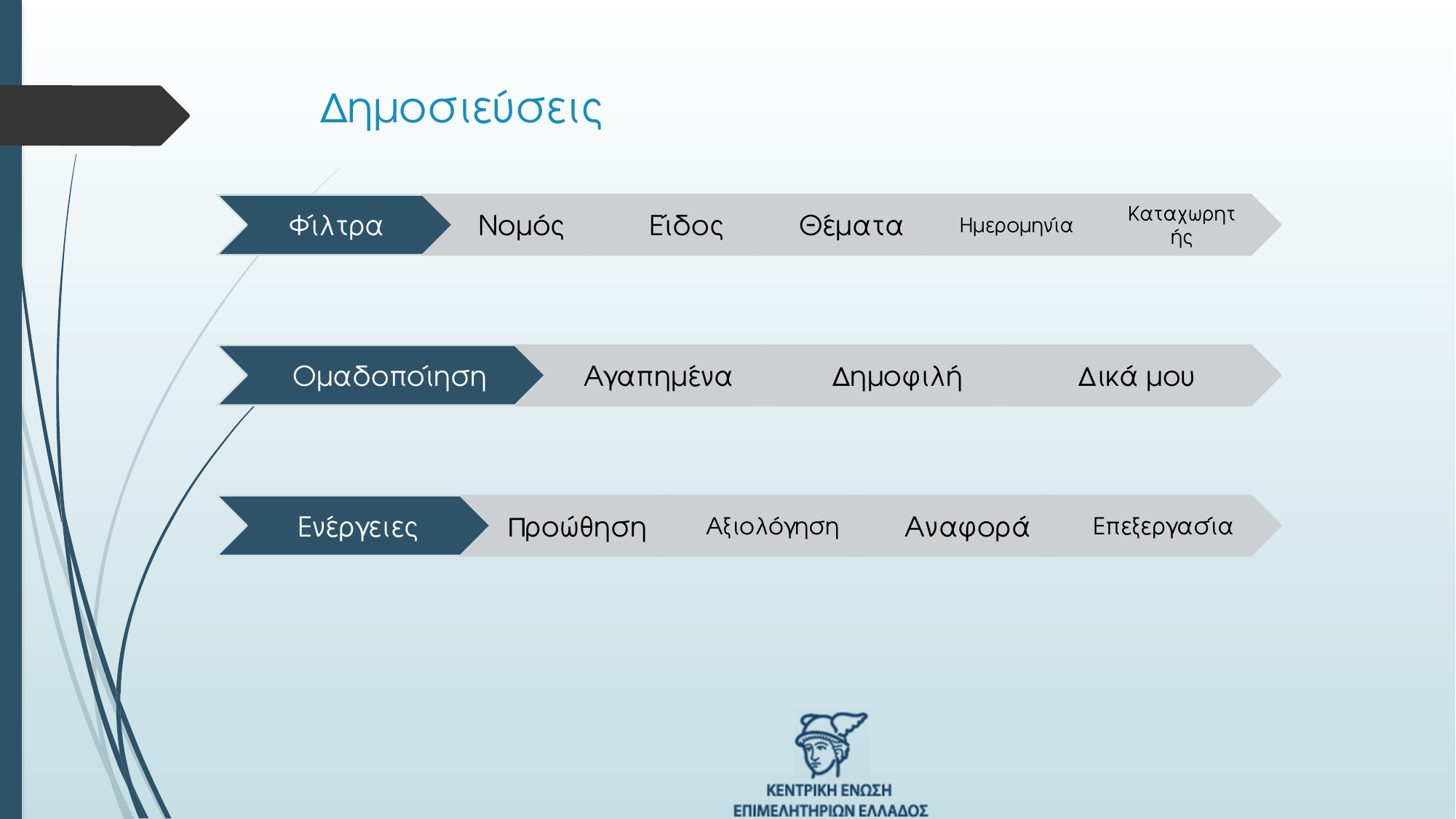

# Δημοσιεύσεις
Φίλτρα
Νομός
Είδος
Ομαδοποίηση
Αγαπημένα
Δημοφιλή
Αναφορά
Θέματα
Ημερομηνία
Καταχωρητής
Δικά μου
Ενέργειες
Προώθηση
Αξιολόγηση
Επεξεργασία